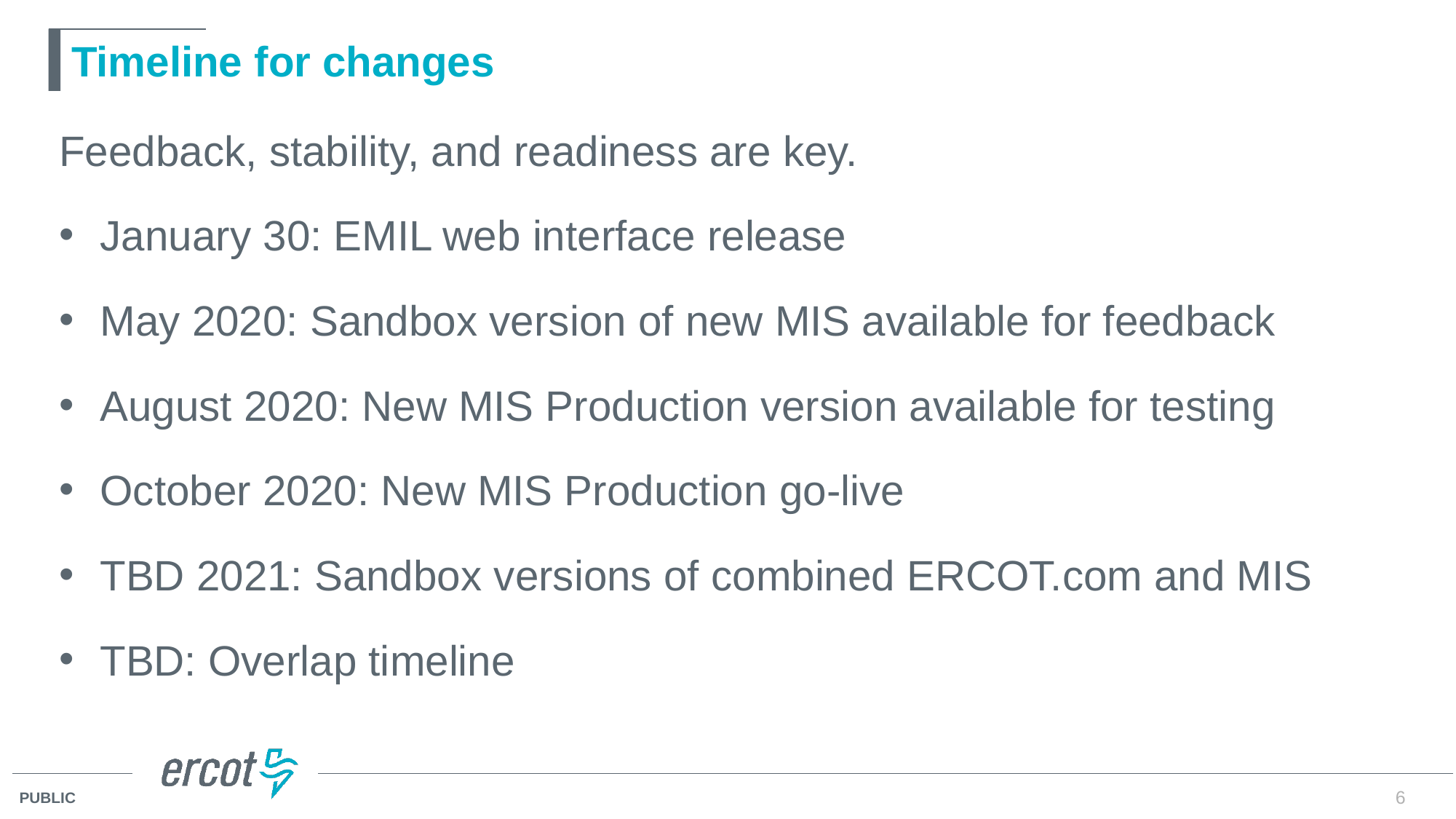

# Timeline for changes
Feedback, stability, and readiness are key.
January 30: EMIL web interface release
May 2020: Sandbox version of new MIS available for feedback
August 2020: New MIS Production version available for testing
October 2020: New MIS Production go-live
TBD 2021: Sandbox versions of combined ERCOT.com and MIS
TBD: Overlap timeline

6